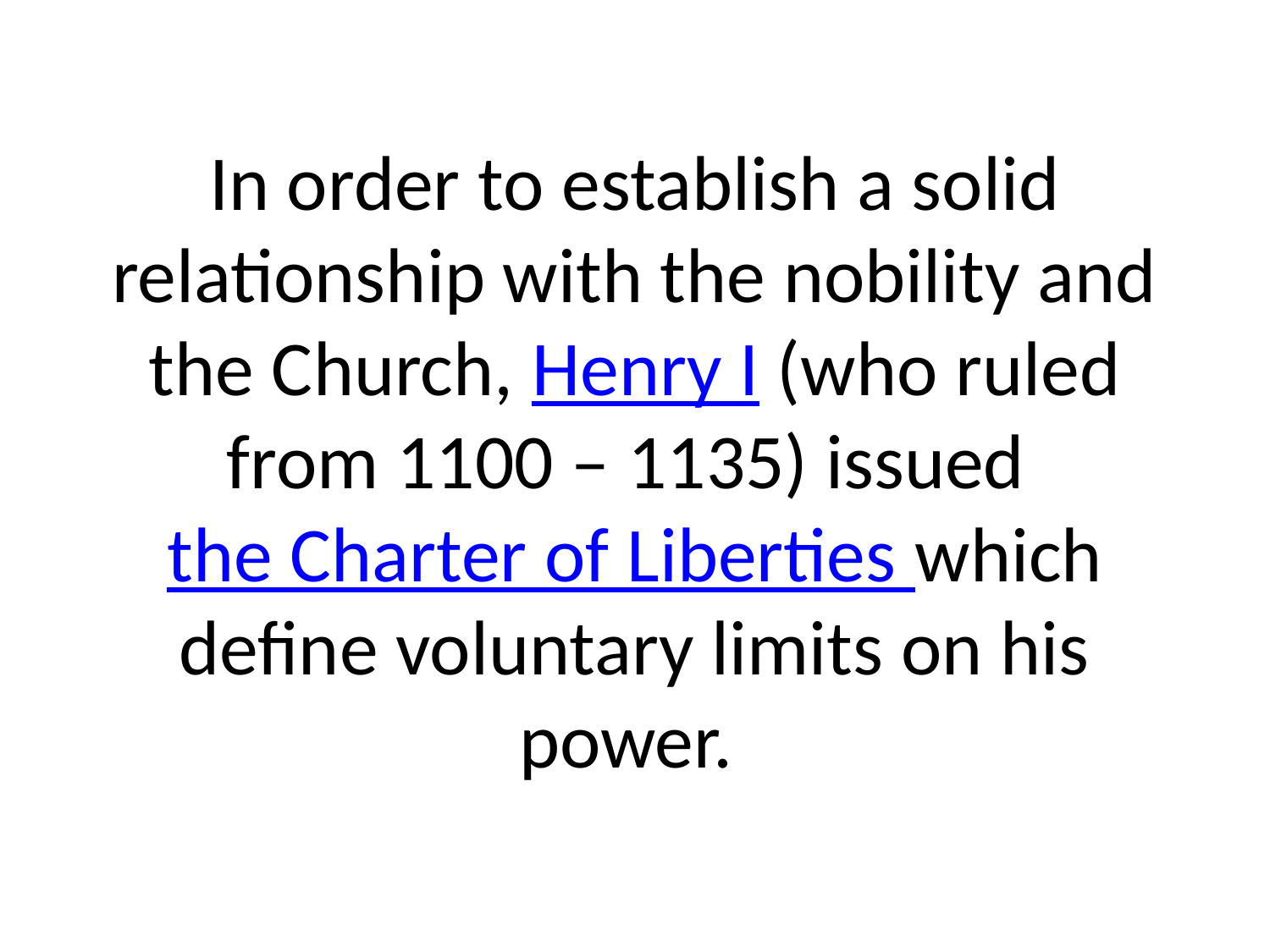

# In order to establish a solid relationship with the nobility and the Church, Henry I (who ruled from 1100 – 1135) issued the Charter of Liberties which define voluntary limits on his power.